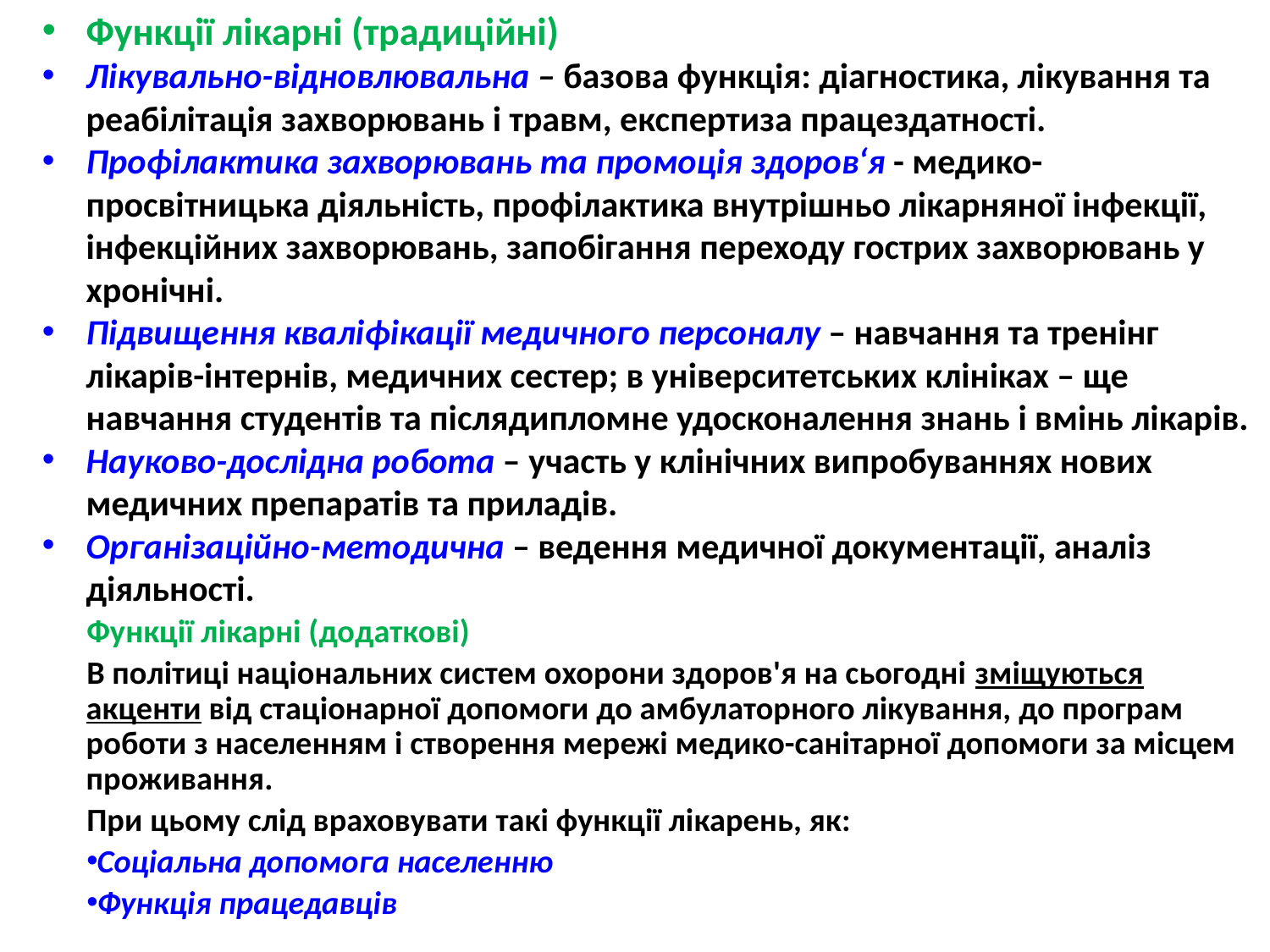

Функції лікарні (традиційні)
Лікувально-відновлювальна – базова функція: діагностика, лікування та реабілітація захворювань і травм, експертиза працездатності.
Профілактика захворювань та промоція здоров‘я - медико-просвітницька діяльність, профілактика внутрішньо лікарняної інфекції, інфекційних захворювань, запобігання переходу гострих захворювань у хронічні.
Підвищення кваліфікації медичного персоналу – навчання та тренінг лікарів-інтернів, медичних сестер; в університетських клініках – ще навчання студентів та післядипломне удосконалення знань і вмінь лікарів.
Науково-дослідна робота – участь у клінічних випробуваннях нових медичних препаратів та приладів.
Організаційно-методична – ведення медичної документації, аналіз діяльності.
Функції лікарні (додаткові)
В політиці національних систем охорони здоров'я на сьогодні зміщуються акценти від стаціонарної допомоги до амбулаторного лікування, до програм роботи з населенням і створення мережі медико-санітарної допомоги за місцем проживання.
При цьому слід враховувати такі функції лікарень, як:
Соціальна допомога населенню
Функція працедавців